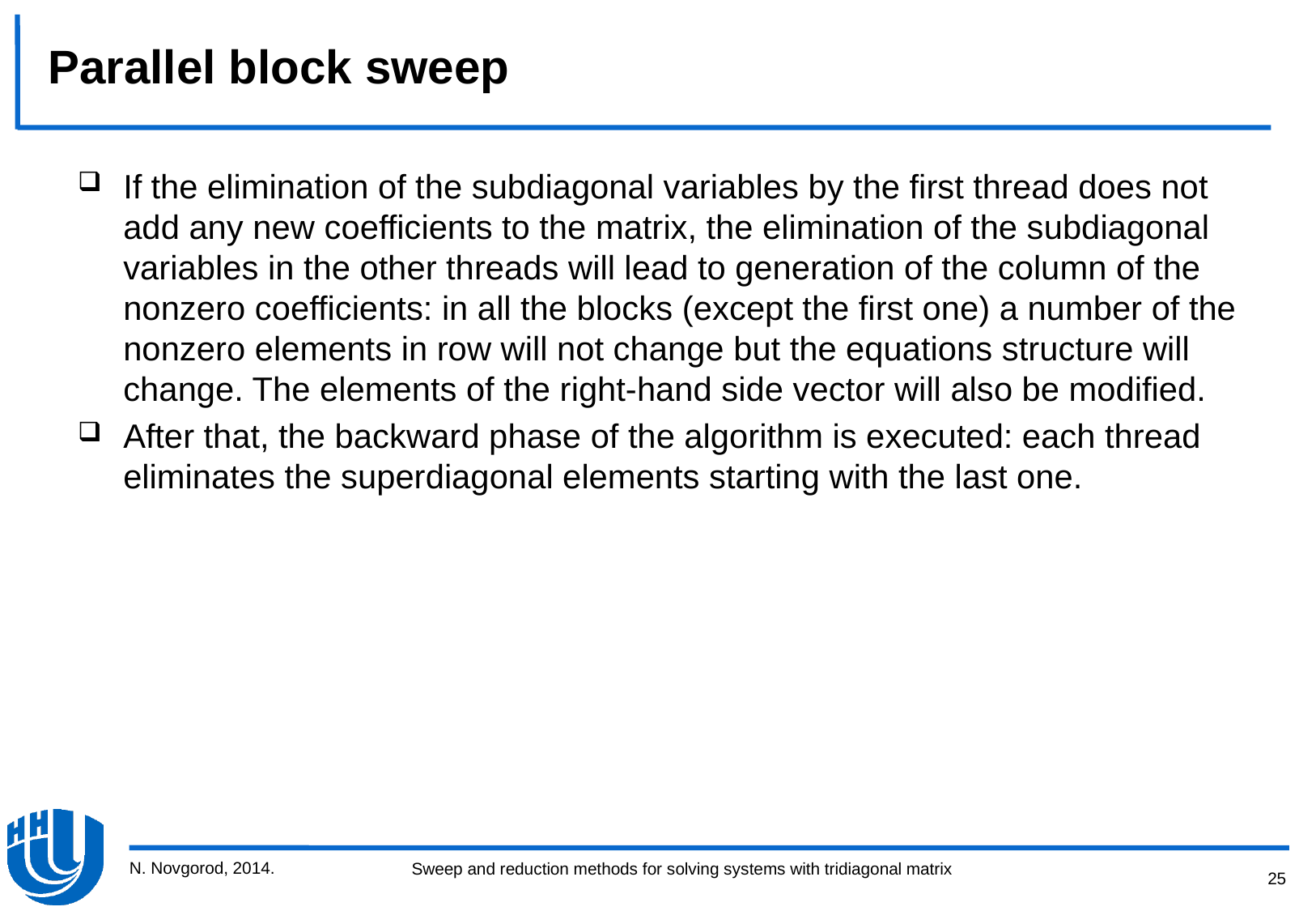

Parallel block sweep
If the elimination of the subdiagonal variables by the first thread does not add any new coefficients to the matrix, the elimination of the subdiagonal variables in the other threads will lead to generation of the column of the nonzero coefficients: in all the blocks (except the first one) a number of the nonzero elements in row will not change but the equations structure will change. The elements of the right-hand side vector will also be modified.
After that, the backward phase of the algorithm is executed: each thread eliminates the superdiagonal elements starting with the last one.

N. Novgorod, 2014.
25
Sweep and reduction methods for solving systems with tridiagonal matrix